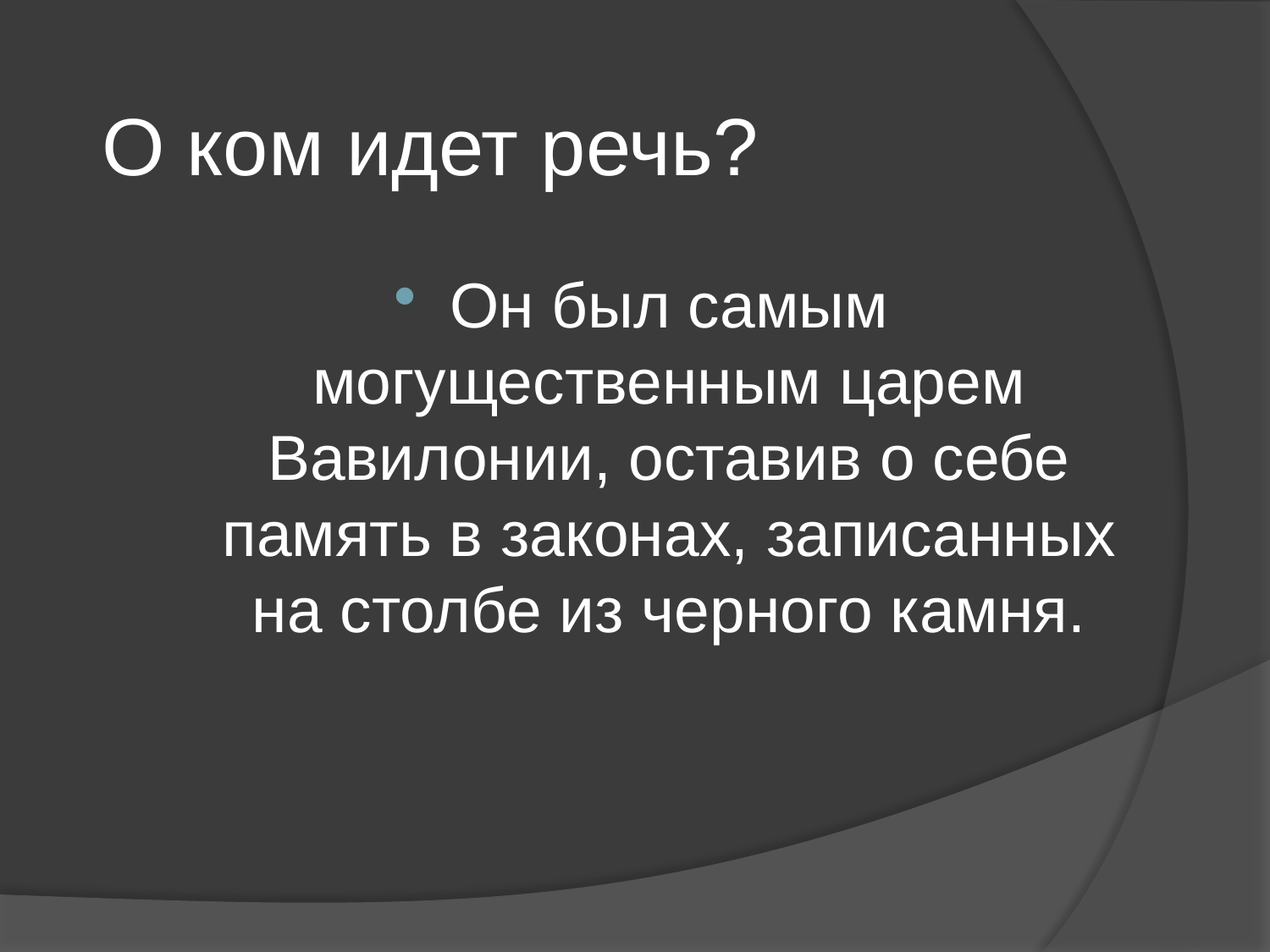

# О ком идет речь?
Он был самым могущественным царем Вавилонии, оставив о себе память в законах, записанных на столбе из черного камня.